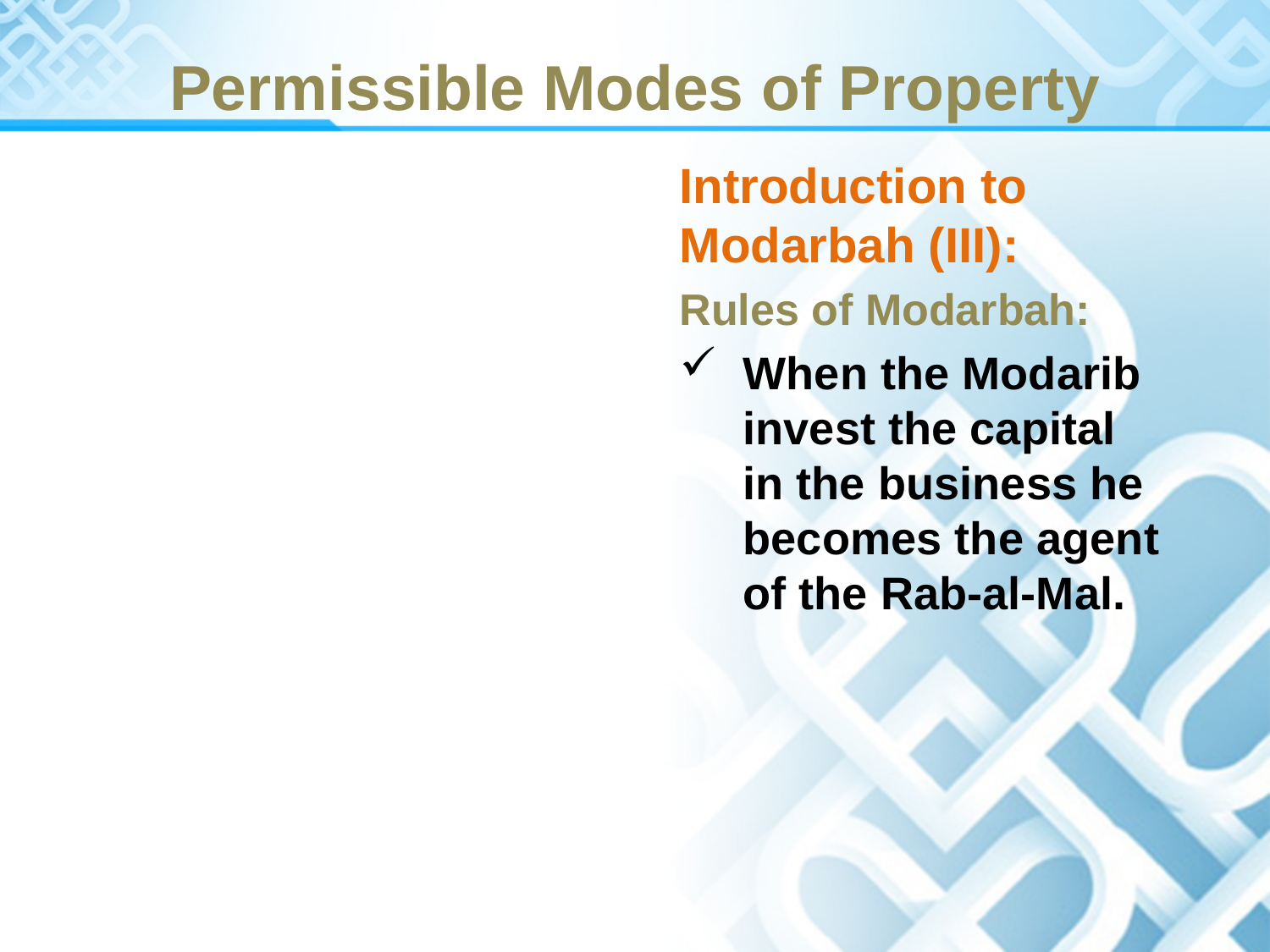

Permissible Modes of Property
Introduction to Modarbah (III):
Rules of Modarbah:
When the Modarib invest the capital in the business he becomes the agent of the Rab-al-Mal.